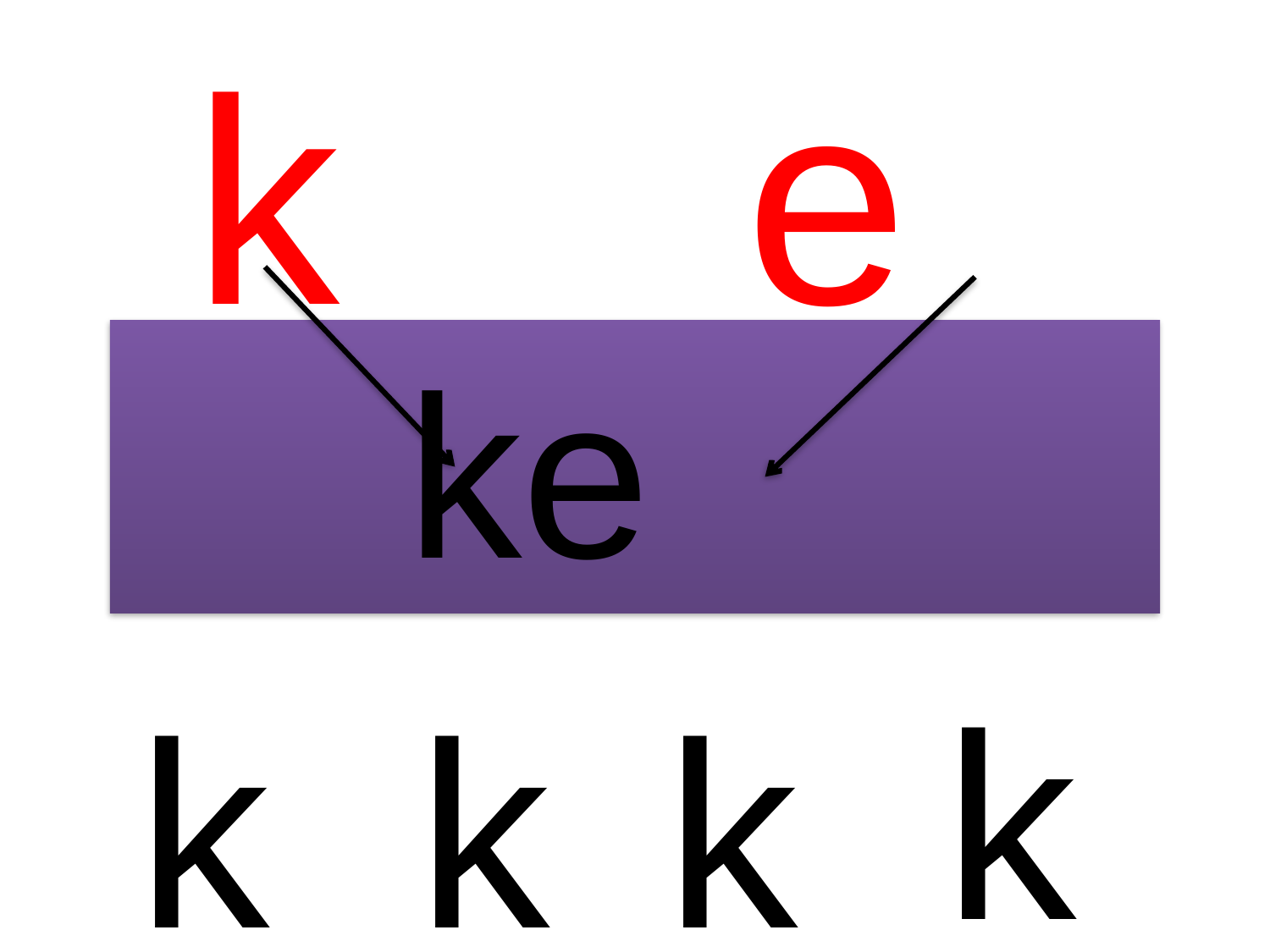

# k     e
                                                                                                                          ke
ke
ke
ke
ke